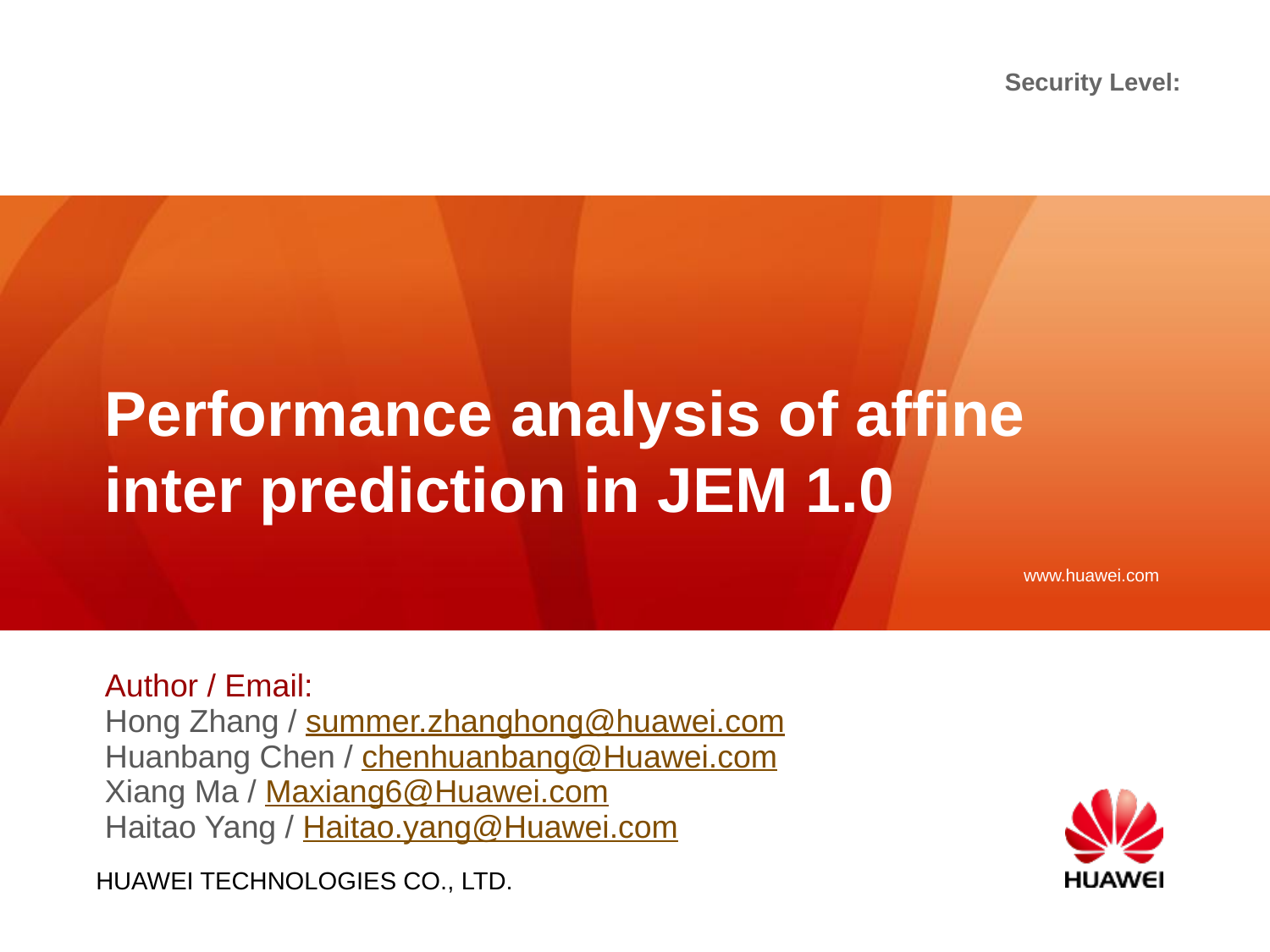

# Performance analysis of affine inter prediction in JEM 1.0
Author / Email:
Hong Zhang / summer.zhanghong@huawei.com
Huanbang Chen / chenhuanbang@Huawei.com
Xiang Ma / Maxiang6@Huawei.com
Haitao Yang / Haitao.yang@Huawei.com